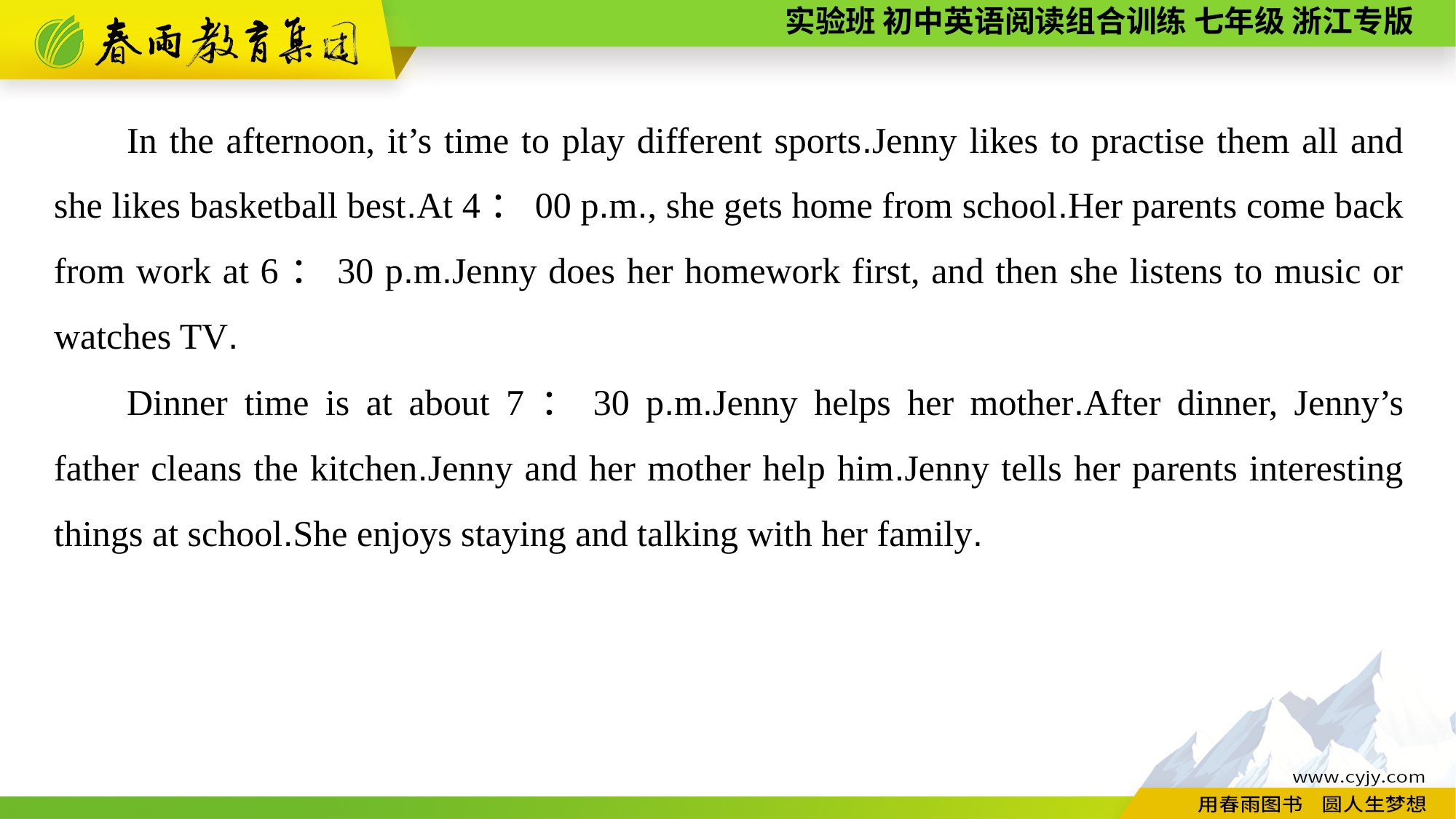

In the afternoon, it’s time to play different sports.Jenny likes to practise them all and she likes basketball best.At 4：00 p.m., she gets home from school.Her parents come back from work at 6：30 p.m.Jenny does her homework first, and then she listens to music or watches TV.
Dinner time is at about 7：30 p.m.Jenny helps her mother.After dinner, Jenny’s father cleans the kitchen.Jenny and her mother help him.Jenny tells her parents interesting things at school.She enjoys staying and talking with her family.